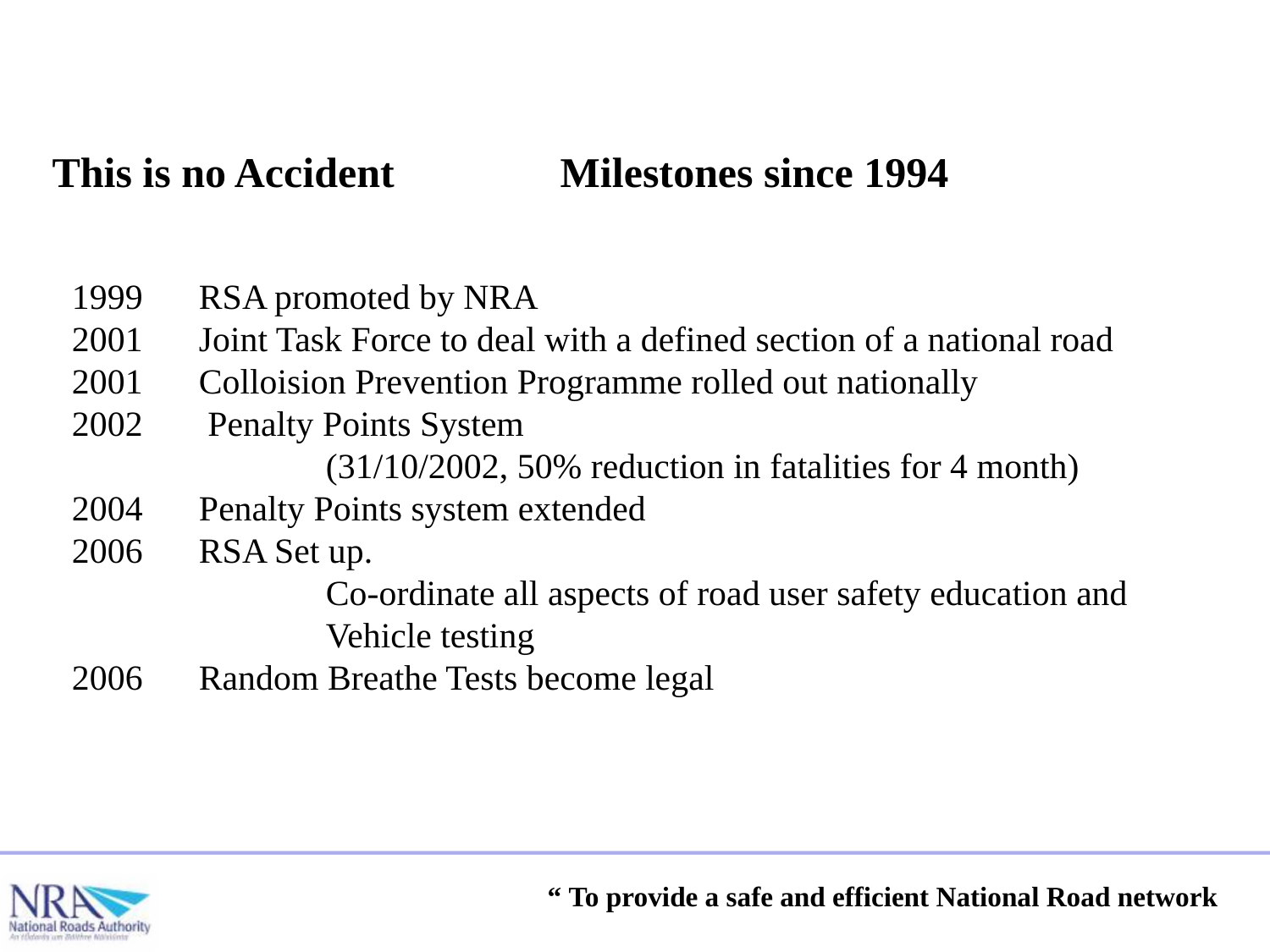

This is no Accident		Milestones since 1994
1999 	RSA promoted by NRA
2001	Joint Task Force to deal with a defined section of a national road
2001 	Colloision Prevention Programme rolled out nationally
2002	 Penalty Points System
		(31/10/2002, 50% reduction in fatalities for 4 month)
2004 	Penalty Points system extended
2006 	RSA Set up.
		Co-ordinate all aspects of road user safety education and
		Vehicle testing
2006	Random Breathe Tests become legal

“ To provide a safe and efficient National Road network